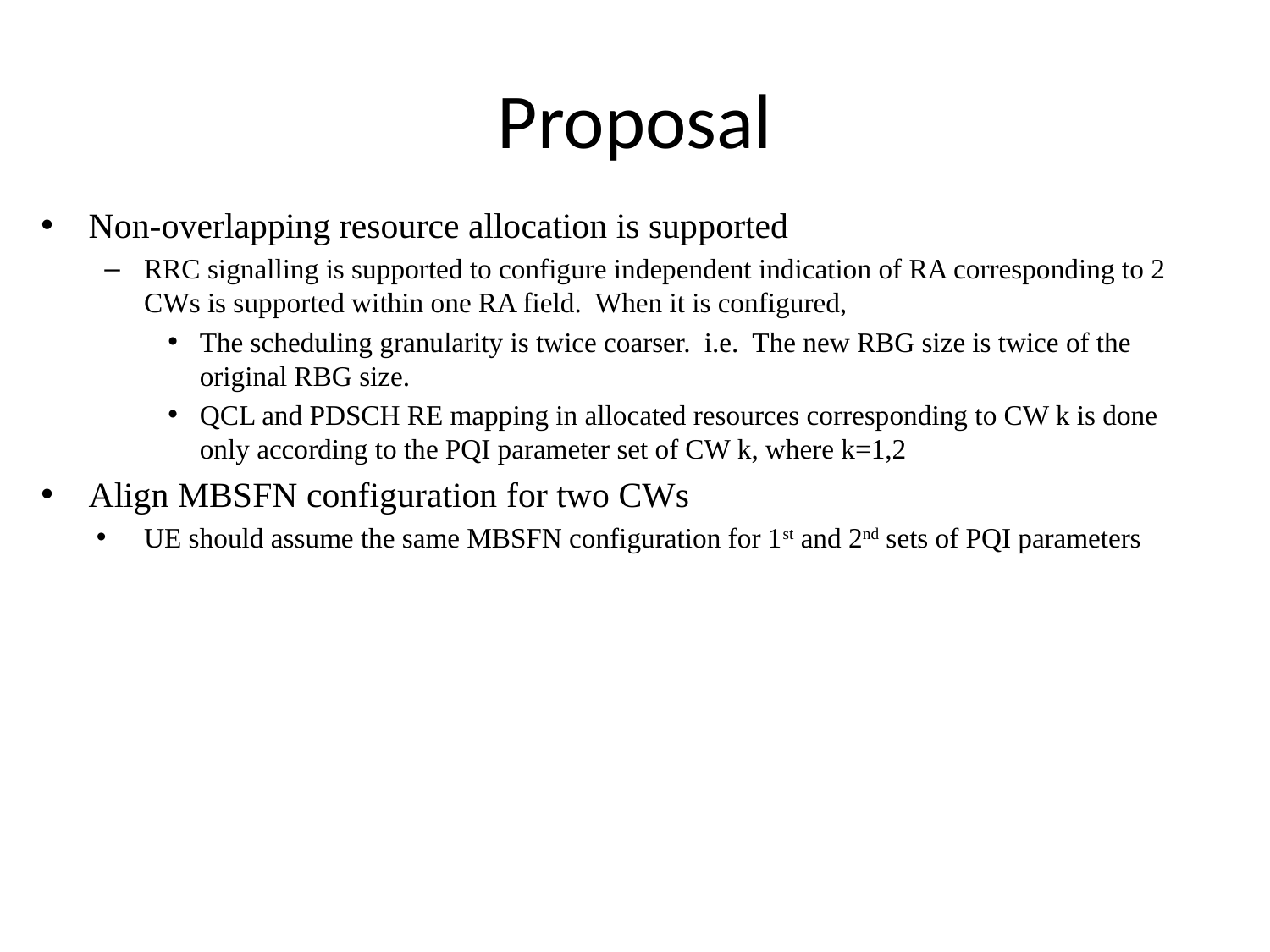

# Proposal
Non-overlapping resource allocation is supported
RRC signalling is supported to configure independent indication of RA corresponding to 2 CWs is supported within one RA field.  When it is configured,
The scheduling granularity is twice coarser.  i.e.  The new RBG size is twice of the original RBG size.
QCL and PDSCH RE mapping in allocated resources corresponding to CW k is done only according to the PQI parameter set of CW k, where k=1,2
Align MBSFN configuration for two CWs
UE should assume the same MBSFN configuration for 1st and 2nd sets of PQI parameters